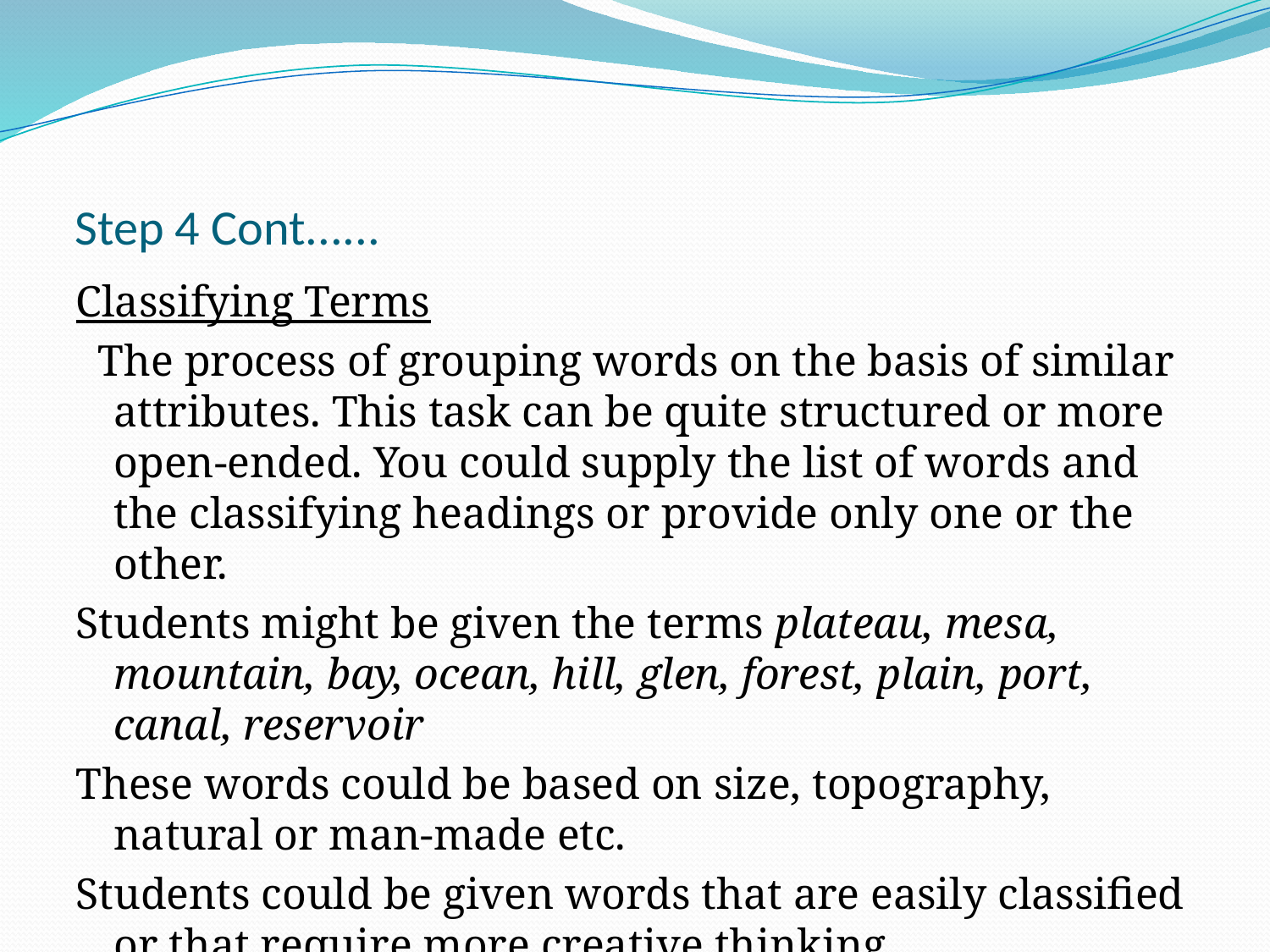

# Step 4 Cont......
Classifying Terms
  The process of grouping words on the basis of similar attributes. This task can be quite structured or more open-ended. You could supply the list of words and the classifying headings or provide only one or the other.
Students might be given the terms plateau, mesa, mountain, bay, ocean, hill, glen, forest, plain, port, canal, reservoir
These words could be based on size, topography, natural or man-made etc.
Students could be given words that are easily classified or that require more creative thinking.